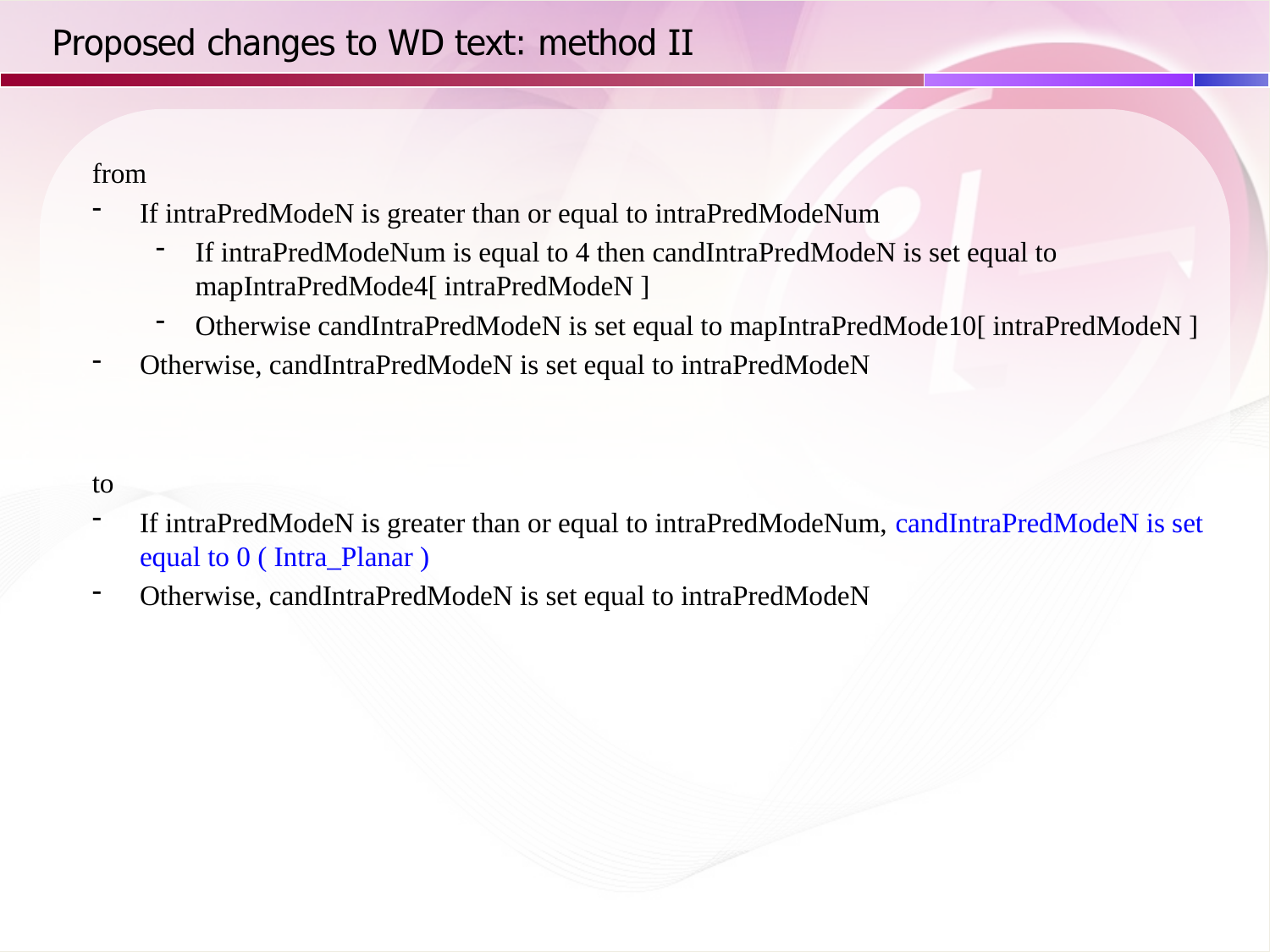

# Proposed changes to WD text: method II
from
If intraPredModeN is greater than or equal to intraPredModeNum
If intraPredModeNum is equal to 4 then candIntraPredModeN is set equal to mapIntraPredMode4[ intraPredModeN ]
Otherwise candIntraPredModeN is set equal to mapIntraPredMode10[ intraPredModeN ]
Otherwise, candIntraPredModeN is set equal to intraPredModeN

to
If intraPredModeN is greater than or equal to intraPredModeNum, candIntraPredModeN is set equal to 0 ( Intra_Planar )
Otherwise, candIntraPredModeN is set equal to intraPredModeN